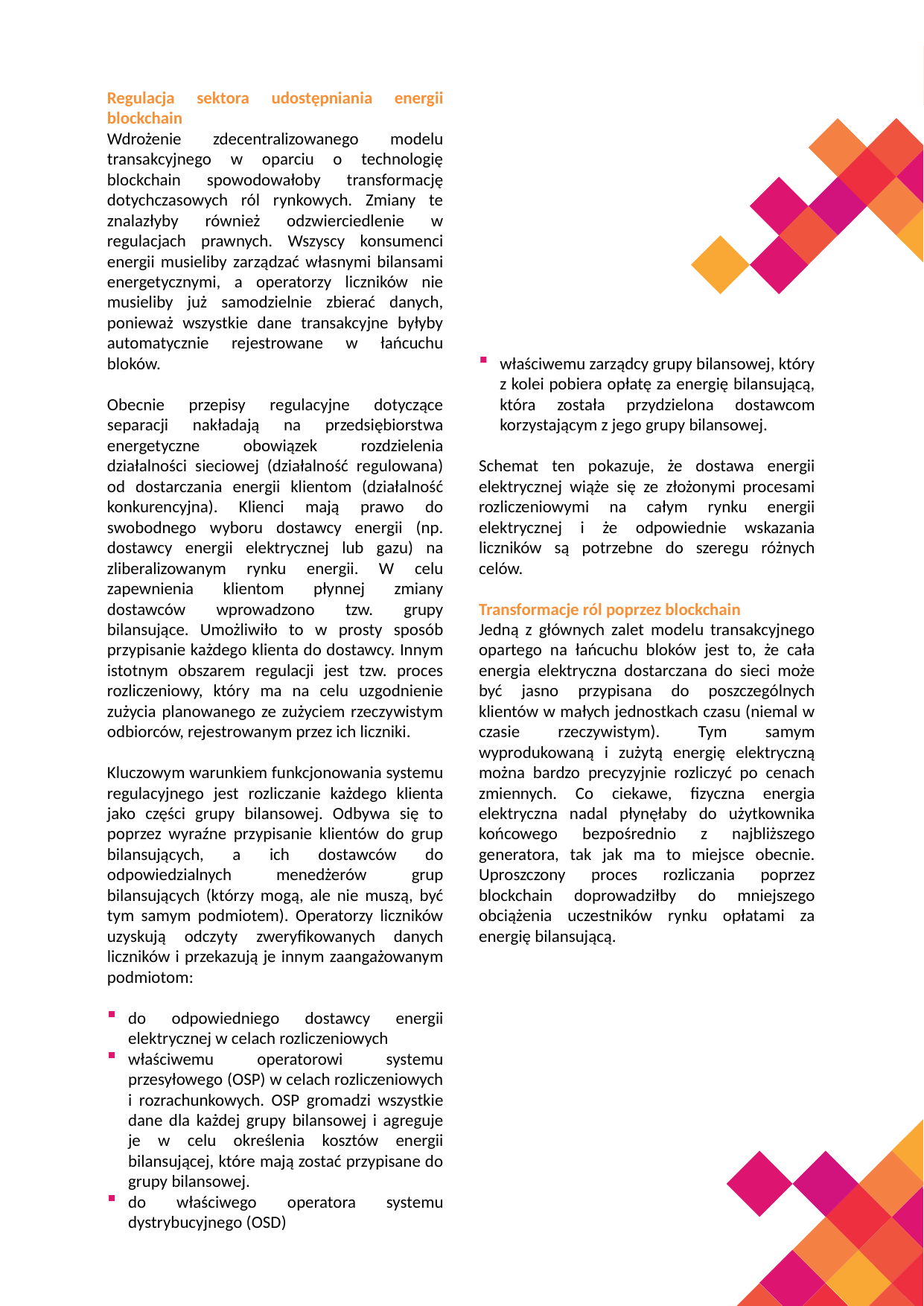

Regulacja sektora udostępniania energii blockchain
Wdrożenie zdecentralizowanego modelu transakcyjnego w oparciu o technologię blockchain spowodowałoby transformację dotychczasowych ról rynkowych. Zmiany te znalazłyby również odzwierciedlenie w regulacjach prawnych. Wszyscy konsumenci energii musieliby zarządzać własnymi bilansami energetycznymi, a operatorzy liczników nie musieliby już samodzielnie zbierać danych, ponieważ wszystkie dane transakcyjne byłyby automatycznie rejestrowane w łańcuchu bloków.

Obecnie przepisy regulacyjne dotyczące separacji nakładają na przedsiębiorstwa energetyczne obowiązek rozdzielenia działalności sieciowej (działalność regulowana) od dostarczania energii klientom (działalność konkurencyjna). Klienci mają prawo do swobodnego wyboru dostawcy energii (np. dostawcy energii elektrycznej lub gazu) na zliberalizowanym rynku energii. W celu zapewnienia klientom płynnej zmiany dostawców wprowadzono tzw. grupy bilansujące. Umożliwiło to w prosty sposób przypisanie każdego klienta do dostawcy. Innym istotnym obszarem regulacji jest tzw. proces rozliczeniowy, który ma na celu uzgodnienie zużycia planowanego ze zużyciem rzeczywistym odbiorców, rejestrowanym przez ich liczniki.

Kluczowym warunkiem funkcjonowania systemu regulacyjnego jest rozliczanie każdego klienta jako części grupy bilansowej. Odbywa się to poprzez wyraźne przypisanie klientów do grup bilansujących, a ich dostawców do odpowiedzialnych menedżerów grup bilansujących (którzy mogą, ale nie muszą, być tym samym podmiotem). Operatorzy liczników uzyskują odczyty zweryfikowanych danych liczników i przekazują je innym zaangażowanym podmiotom:

do odpowiedniego dostawcy energii elektrycznej w celach rozliczeniowych
właściwemu operatorowi systemu przesyłowego (OSP) w celach rozliczeniowych i rozrachunkowych. OSP gromadzi wszystkie dane dla każdej grupy bilansowej i agreguje je w celu określenia kosztów energii bilansującej, które mają zostać przypisane do grupy bilansowej.
do właściwego operatora systemu dystrybucyjnego (OSD)

właściwemu zarządcy grupy bilansowej, który z kolei pobiera opłatę za energię bilansującą, która została przydzielona dostawcom korzystającym z jego grupy bilansowej.

Schemat ten pokazuje, że dostawa energii elektrycznej wiąże się ze złożonymi procesami rozliczeniowymi na całym rynku energii elektrycznej i że odpowiednie wskazania liczników są potrzebne do szeregu różnych celów.

Transformacje ról poprzez blockchain
Jedną z głównych zalet modelu transakcyjnego opartego na łańcuchu bloków jest to, że cała energia elektryczna dostarczana do sieci może być jasno przypisana do poszczególnych klientów w małych jednostkach czasu (niemal w czasie rzeczywistym). Tym samym wyprodukowaną i zużytą energię elektryczną można bardzo precyzyjnie rozliczyć po cenach zmiennych. Co ciekawe, fizyczna energia elektryczna nadal płynęłaby do użytkownika końcowego bezpośrednio z najbliższego generatora, tak jak ma to miejsce obecnie. Uproszczony proces rozliczania poprzez blockchain doprowadziłby do mniejszego obciążenia uczestników rynku opłatami za energię bilansującą.

20